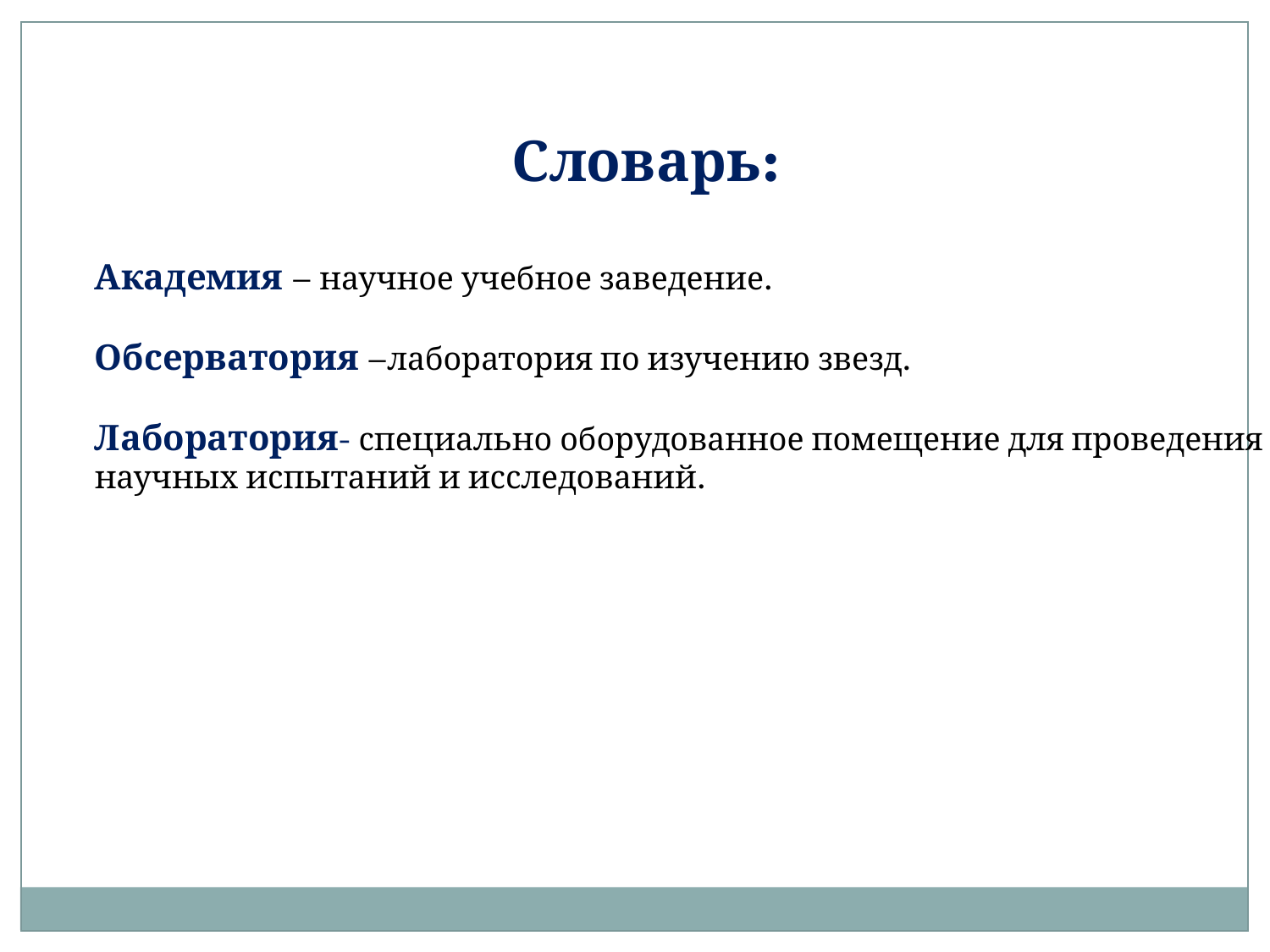

Словарь:
Академия – научное учебное заведение.

Обсерватория –лаборатория по изучению звезд.

Лаборатория- специально оборудованное помещение для проведения
научных испытаний и исследований.